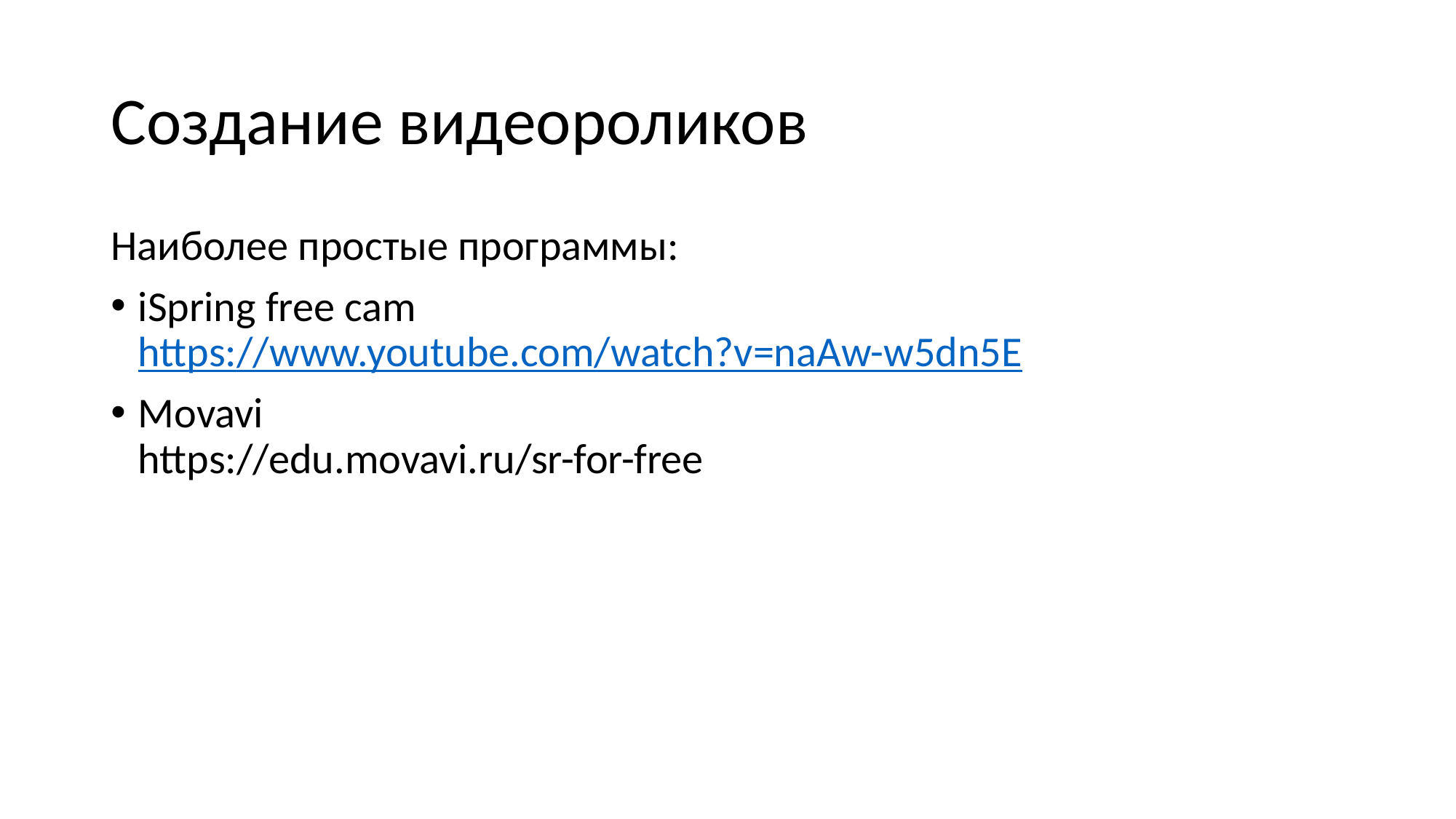

# Создание видеороликов
Наиболее простые программы:
iSpring free cam
https://www.youtube.com/watch?v=naAw-w5dn5E
Movavi
https://edu.movavi.ru/sr-for-free